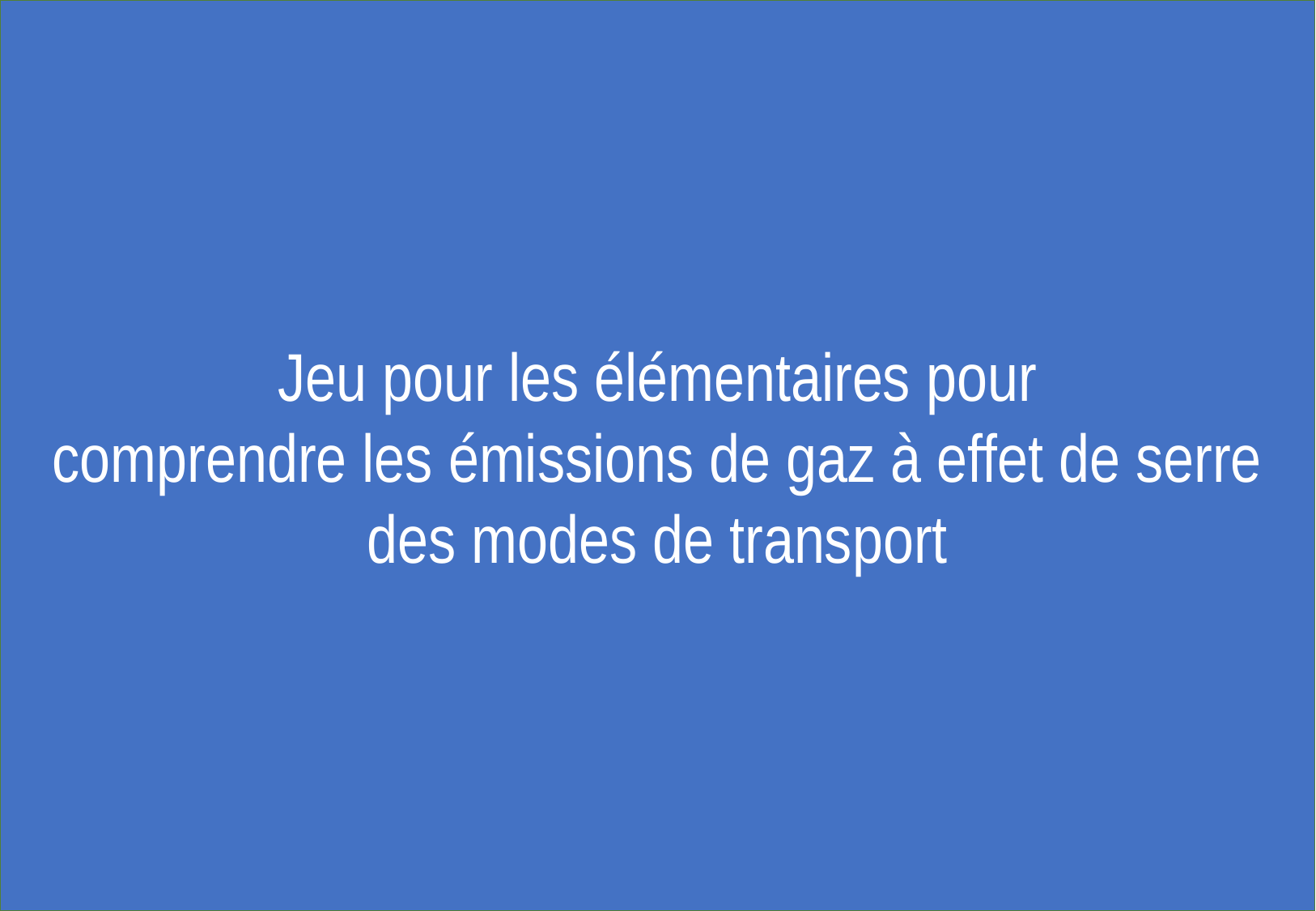

Jeu pour les élémentaires pour
comprendre les émissions de gaz à effet de serre des modes de transport